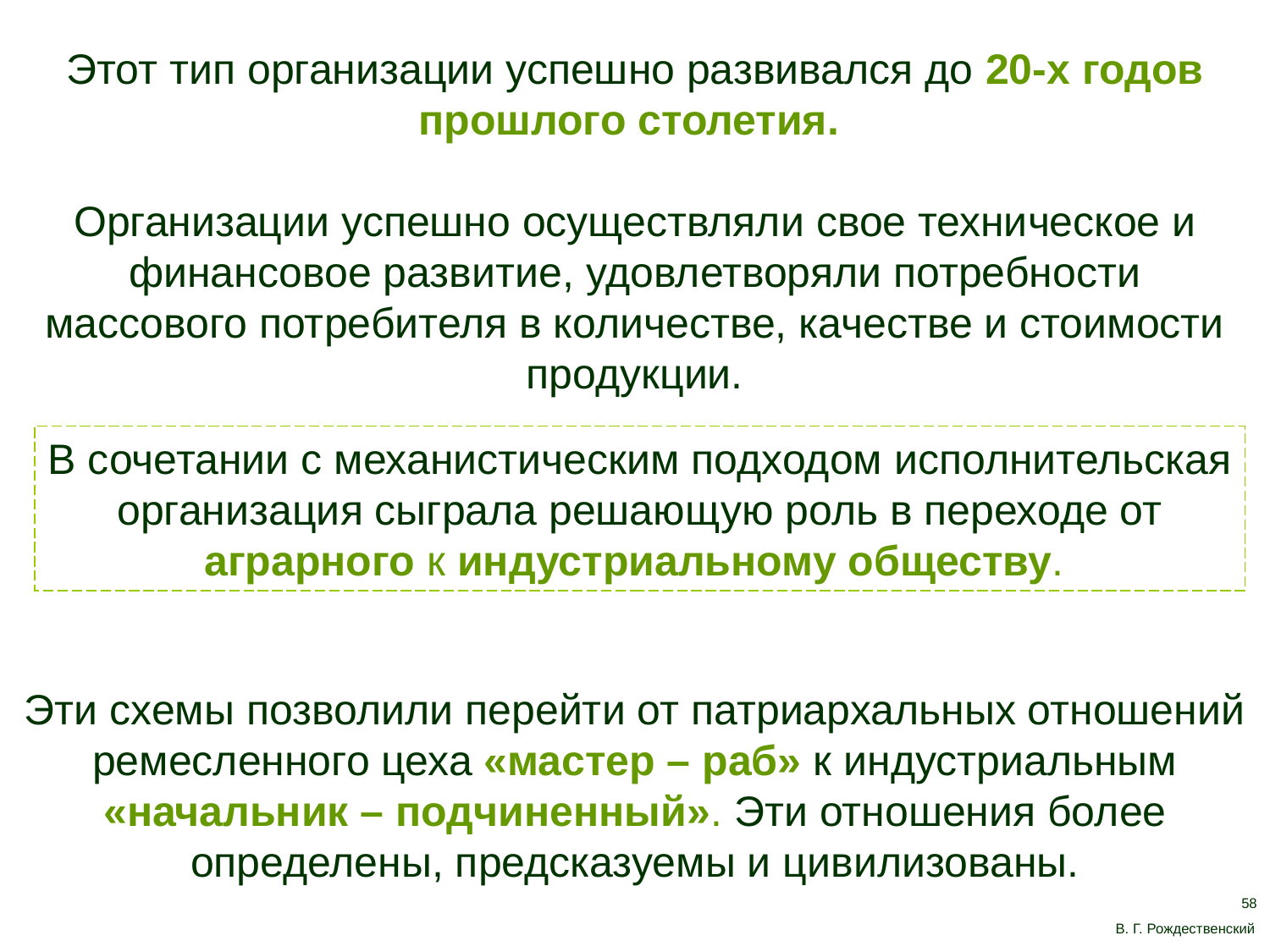

Этот тип организации успешно развивался до 20-х годов прошлого столетия.

Организации успешно осуществляли свое техническое и финансовое развитие, удовлетворяли потребности массового потребителя в количестве, качестве и стоимости продукции.
В сочетании с механистическим подходом исполнительская организация сыграла решающую роль в переходе от аграрного к индустриальному обществу.
Эти схемы позволили перейти от патриархальных отношений ремесленного цеха «мастер – раб» к индустриальным «начальник – подчиненный». Эти отношения более определены, предсказуемы и цивилизованы.
58
В. Г. Рождественский